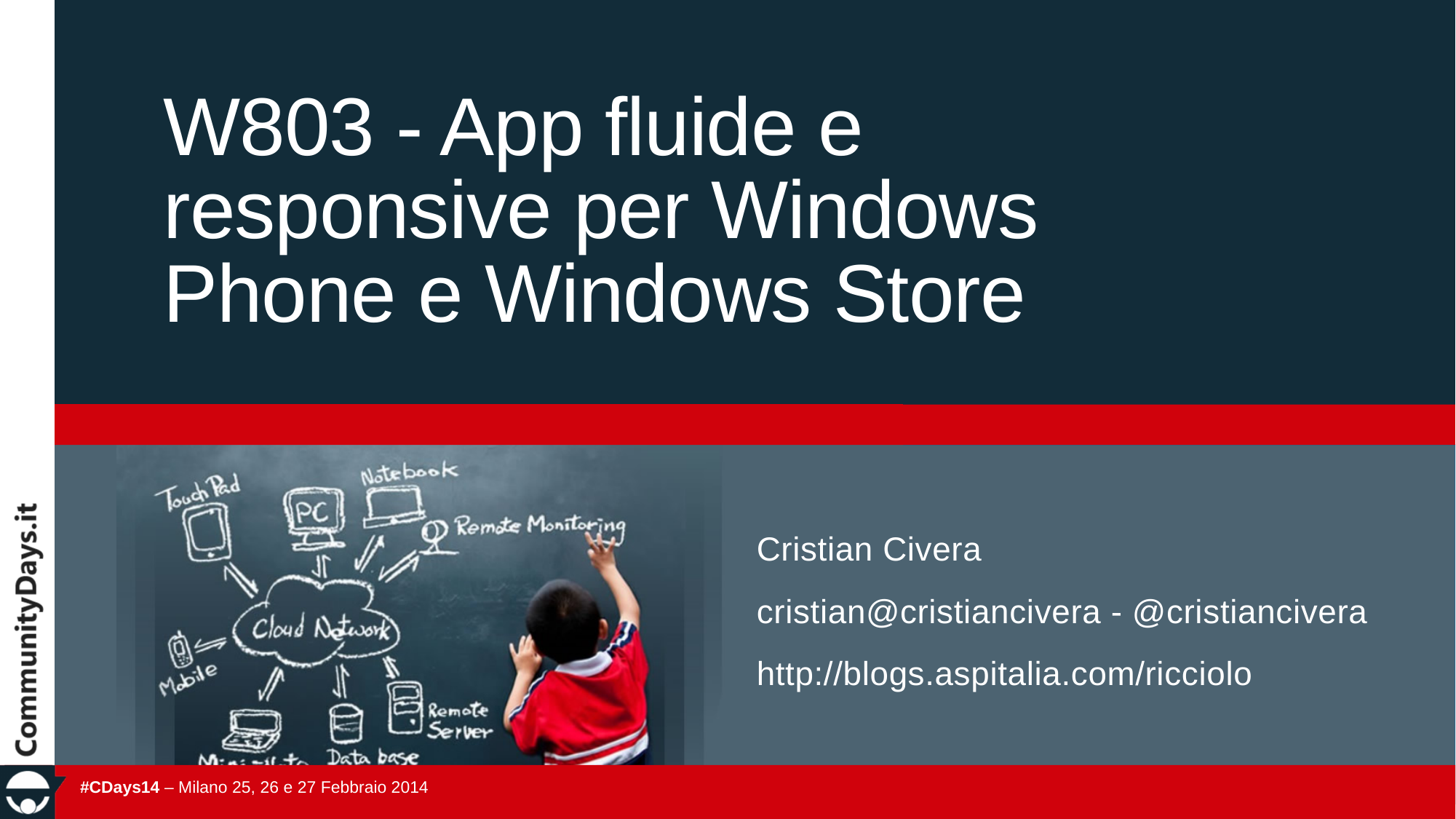

# W803 - App fluide e responsive per Windows Phone e Windows Store
Cristian Civera
cristian@cristiancivera - @cristiancivera
http://blogs.aspitalia.com/ricciolo